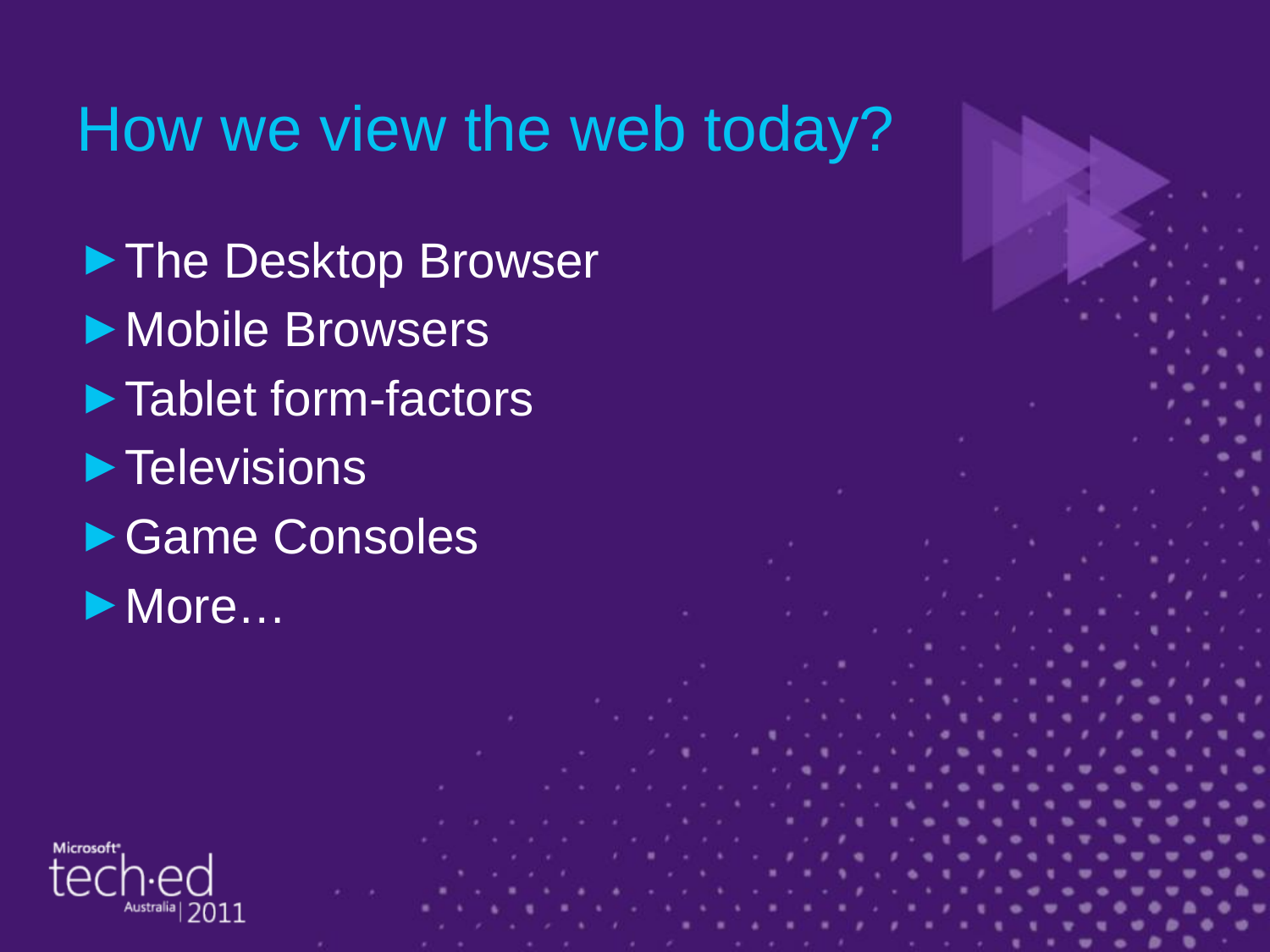

# How we view the web today?
The Desktop Browser
Mobile Browsers
Tablet form-factors
Televisions
Game Consoles
More…